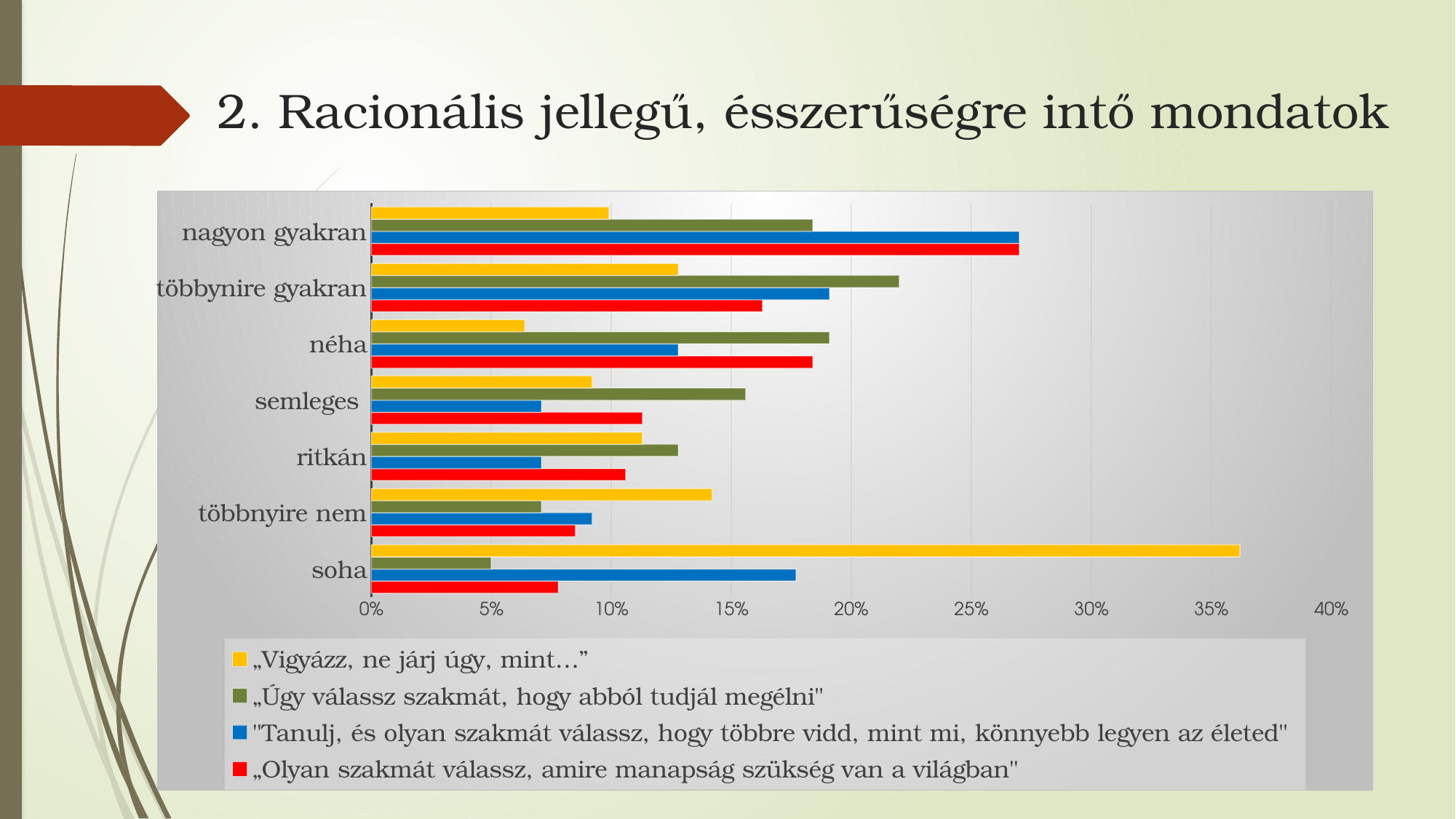

# 2. Racionális jellegű, ésszerűségre intő mondatok

### Chart

| Category | „Olyan szakmát válassz, amire manapság szükség van a világban"  | "Tanulj, és olyan szakmát válassz, hogy többre vidd, mint mi, könnyebb legyen az életed"  | „Úgy válassz szakmát, hogy abból tudjál megélni" | „Vigyázz, ne járj úgy, mint…” |
|---|---|---|---|---|
| soha | 0.078 | 0.177 | 0.05 | 0.362 |
| többnyire nem | 0.085 | 0.092 | 0.071 | 0.142 |
| ritkán | 0.106 | 0.071 | 0.128 | 0.113 |
| semleges  | 0.113 | 0.071 | 0.156 | 0.092 |
| néha | 0.184 | 0.128 | 0.191 | 0.064 |
| többynire gyakran | 0.163 | 0.191 | 0.22 | 0.128 |
| nagyon gyakran | 0.27 | 0.27 | 0.184 | 0.099 |